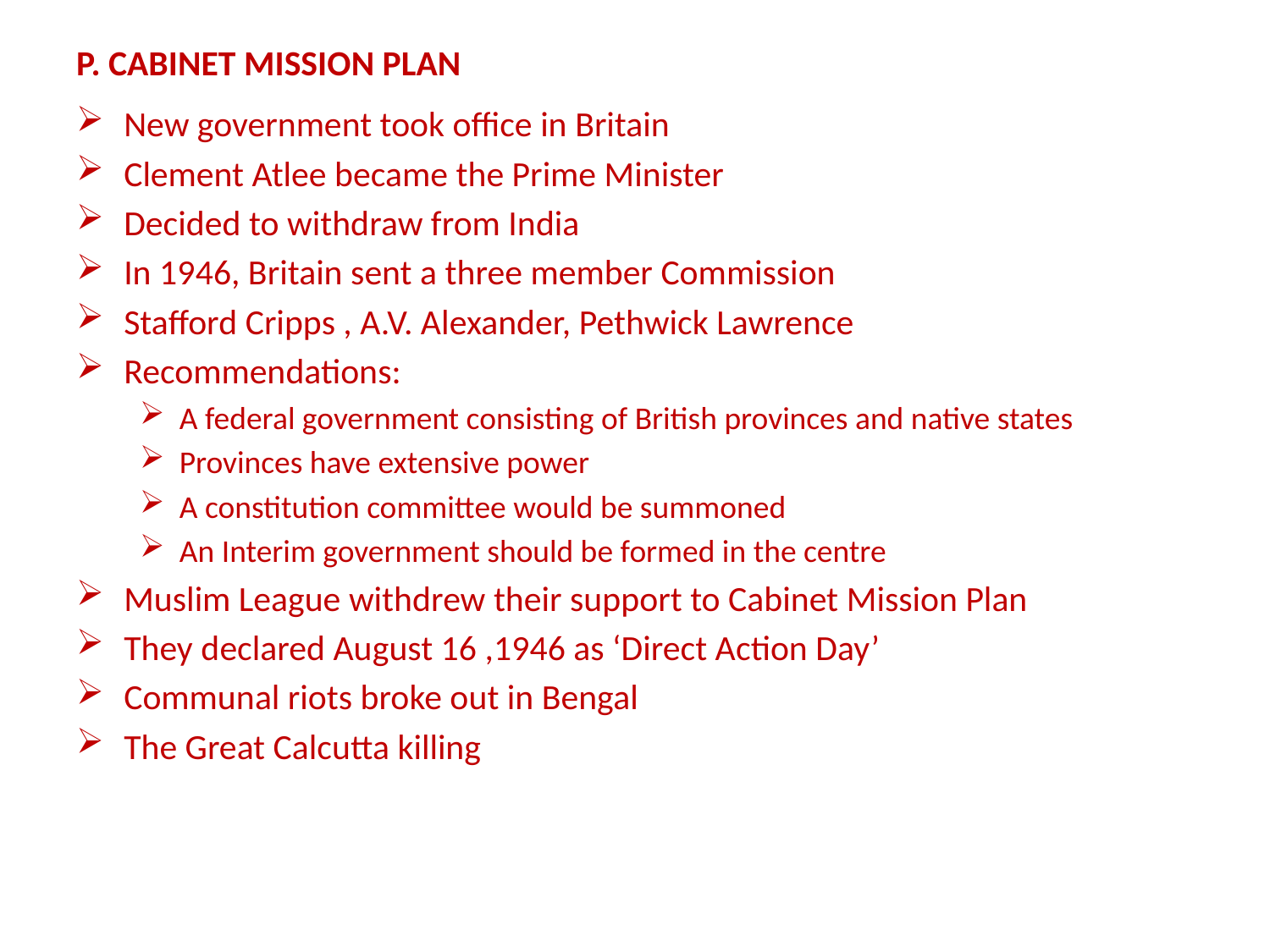

# P. CABINET MISSION PLAN
New government took office in Britain
Clement Atlee became the Prime Minister
Decided to withdraw from India
In 1946, Britain sent a three member Commission
Stafford Cripps , A.V. Alexander, Pethwick Lawrence
Recommendations:
A federal government consisting of British provinces and native states
Provinces have extensive power
A constitution committee would be summoned
An Interim government should be formed in the centre
Muslim League withdrew their support to Cabinet Mission Plan
They declared August 16 ,1946 as ‘Direct Action Day’
Communal riots broke out in Bengal
The Great Calcutta killing